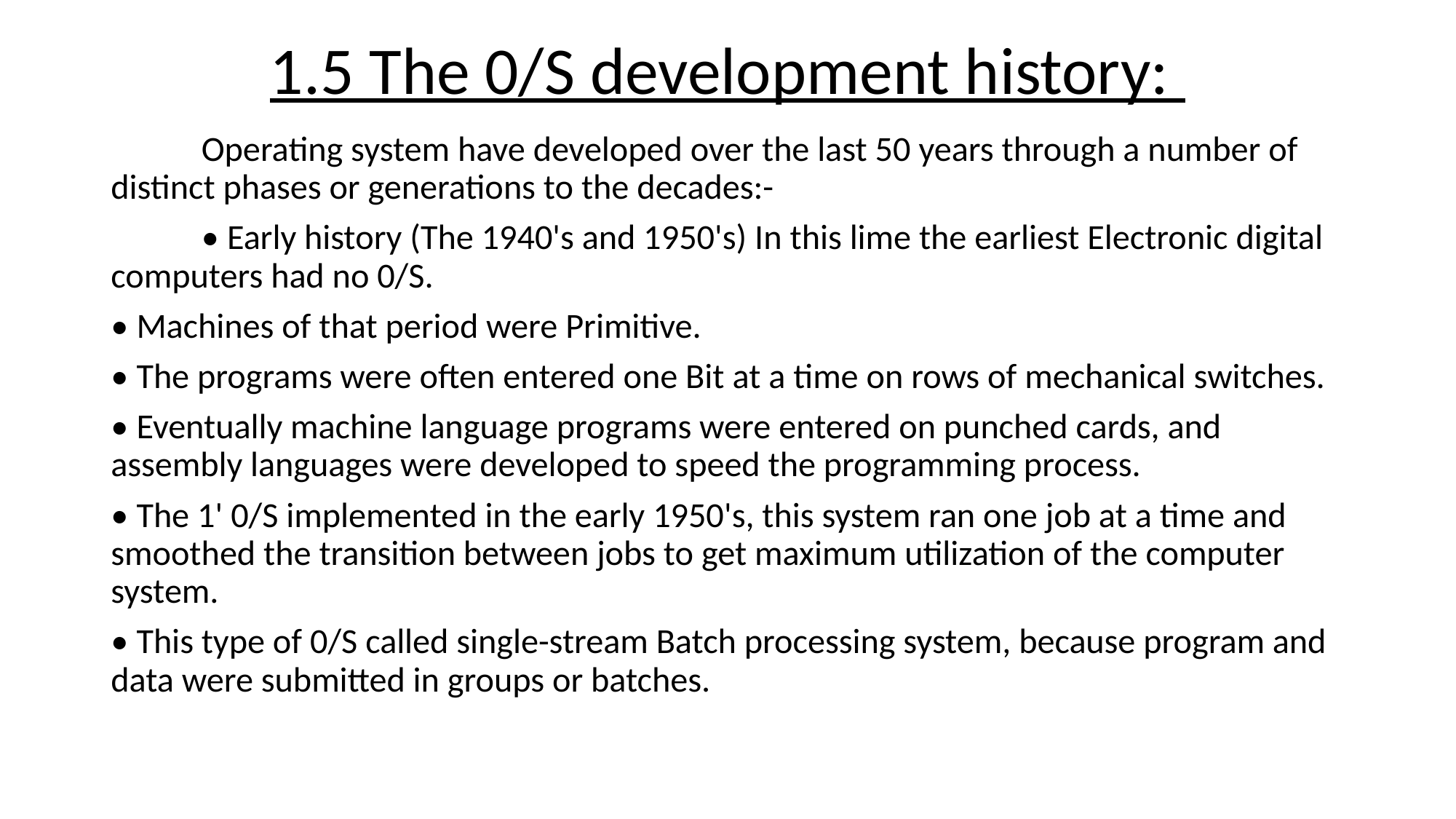

# 1.5 The 0/S development history:
	Operating system have developed over the last 50 years through a number of distinct phases or generations to the decades:-
	• Early history (The 1940's and 1950's) In this lime the earliest Electronic digital computers had no 0/S.
• Machines of that period were Primitive.
• The programs were often entered one Bit at a time on rows of mechanical switches.
• Eventually machine language programs were entered on punched cards, and assembly languages were developed to speed the programming process.
• The 1' 0/S implemented in the early 1950's, this system ran one job at a time and smoothed the transition between jobs to get maximum utilization of the computer system.
• This type of 0/S called single-stream Batch processing system, because program and data were submitted in groups or batches.